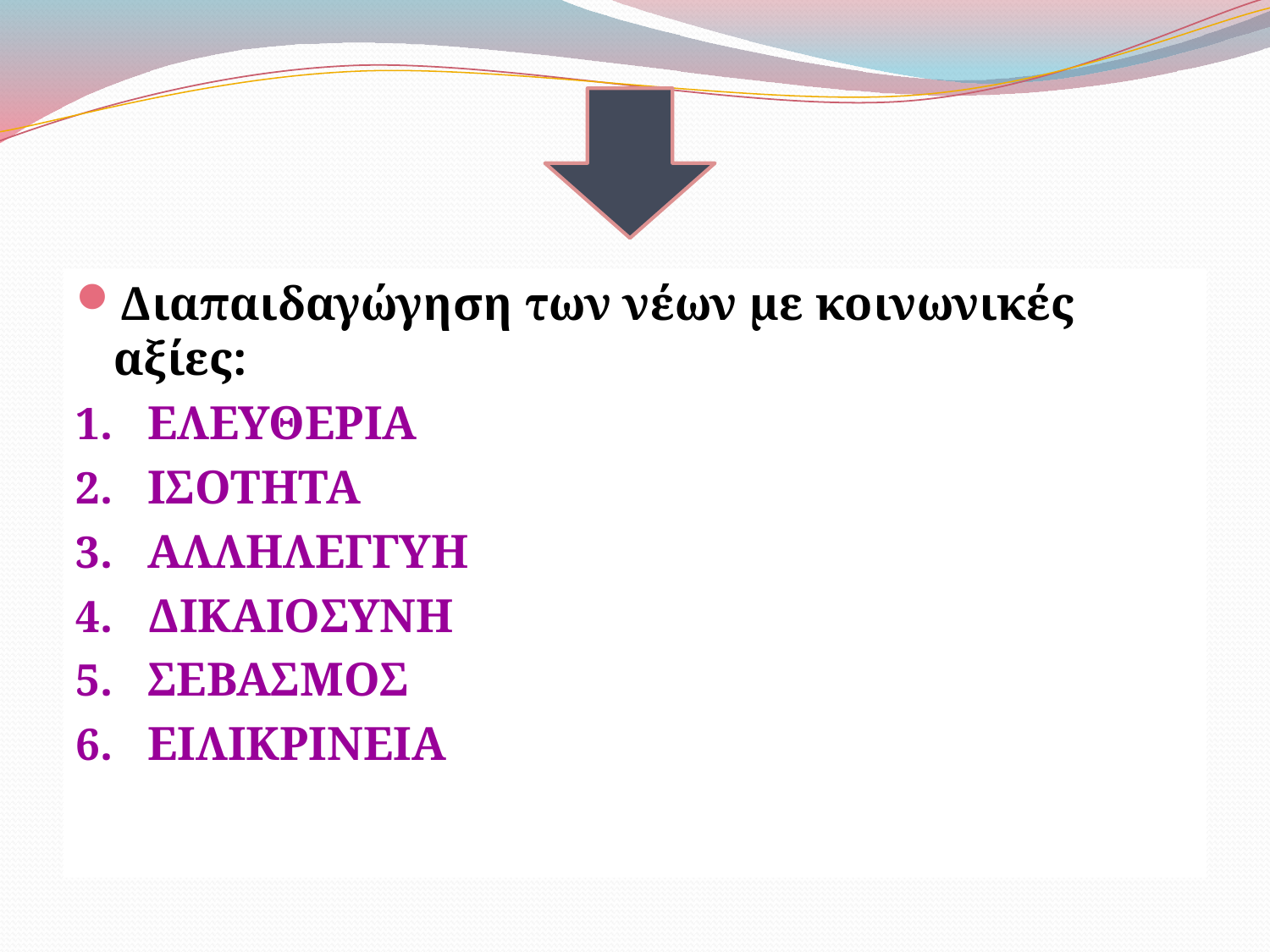

Διαπαιδαγώγηση των νέων με κοινωνικές αξίες:
ΕΛΕΥΘΕΡΙΑ
ΙΣΟΤΗΤΑ
ΑΛΛΗΛΕΓΓΥΗ
ΔΙΚΑΙΟΣΥΝΗ
ΣΕΒΑΣΜΟΣ
ΕΙΛΙΚΡΙΝΕΙΑ